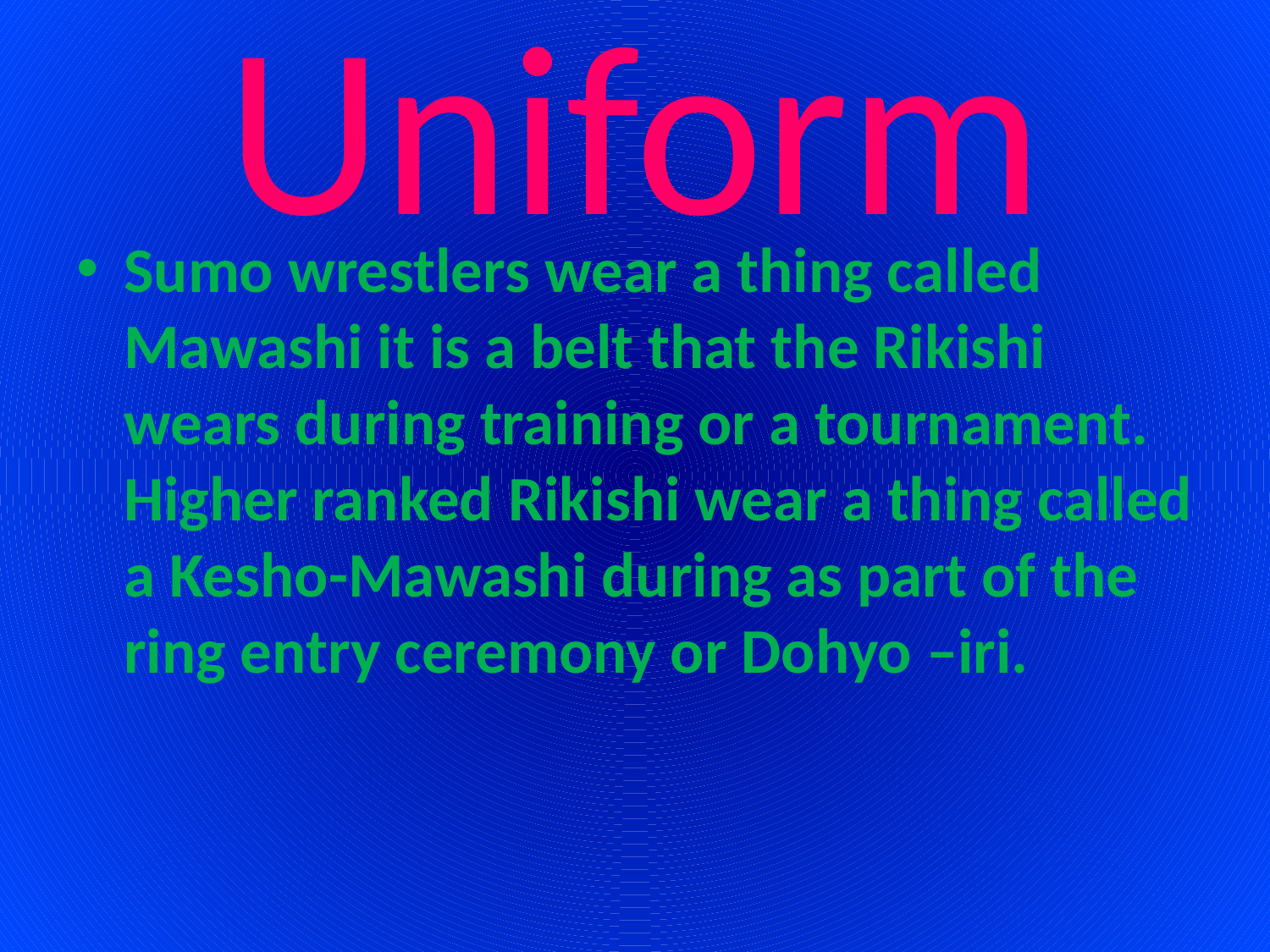

# Uniform
Sumo wrestlers wear a thing called Mawashi it is a belt that the Rikishi wears during training or a tournament. Higher ranked Rikishi wear a thing called a Kesho-Mawashi during as part of the ring entry ceremony or Dohyo –iri.